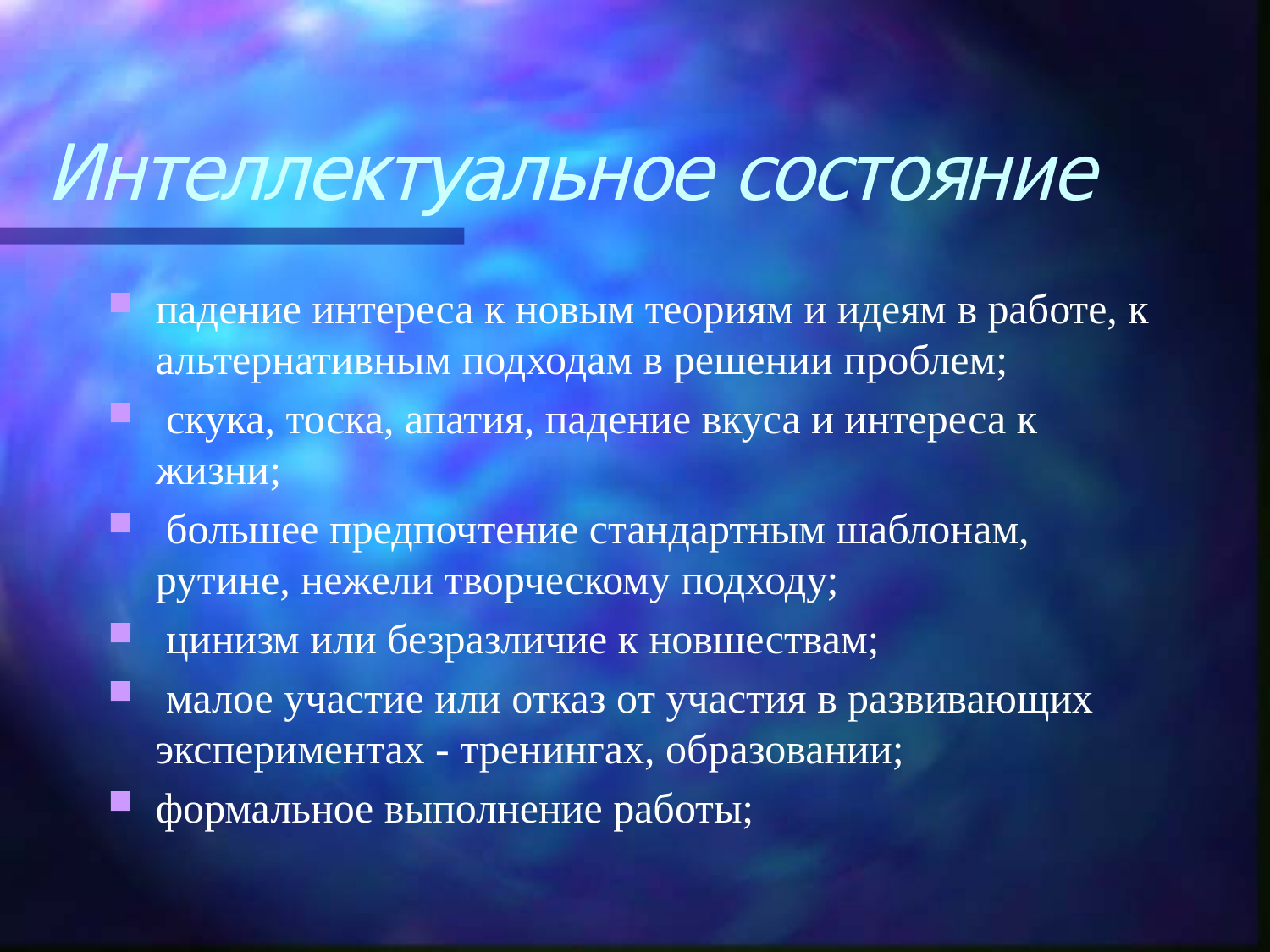

# Интеллектуальное состояние
падение интереса к новым теориям и идеям в работе, к альтернативным подходам в решении проблем;
 скука, тоска, апатия, падение вкуса и интереса к жизни;
 большее предпочтение стандартным шаблонам, рутине, нежели творческому подходу;
 цинизм или безразличие к новшествам;
 малое участие или отказ от участия в развивающих экспериментах - тренингах, образовании;
формальное выполнение работы;